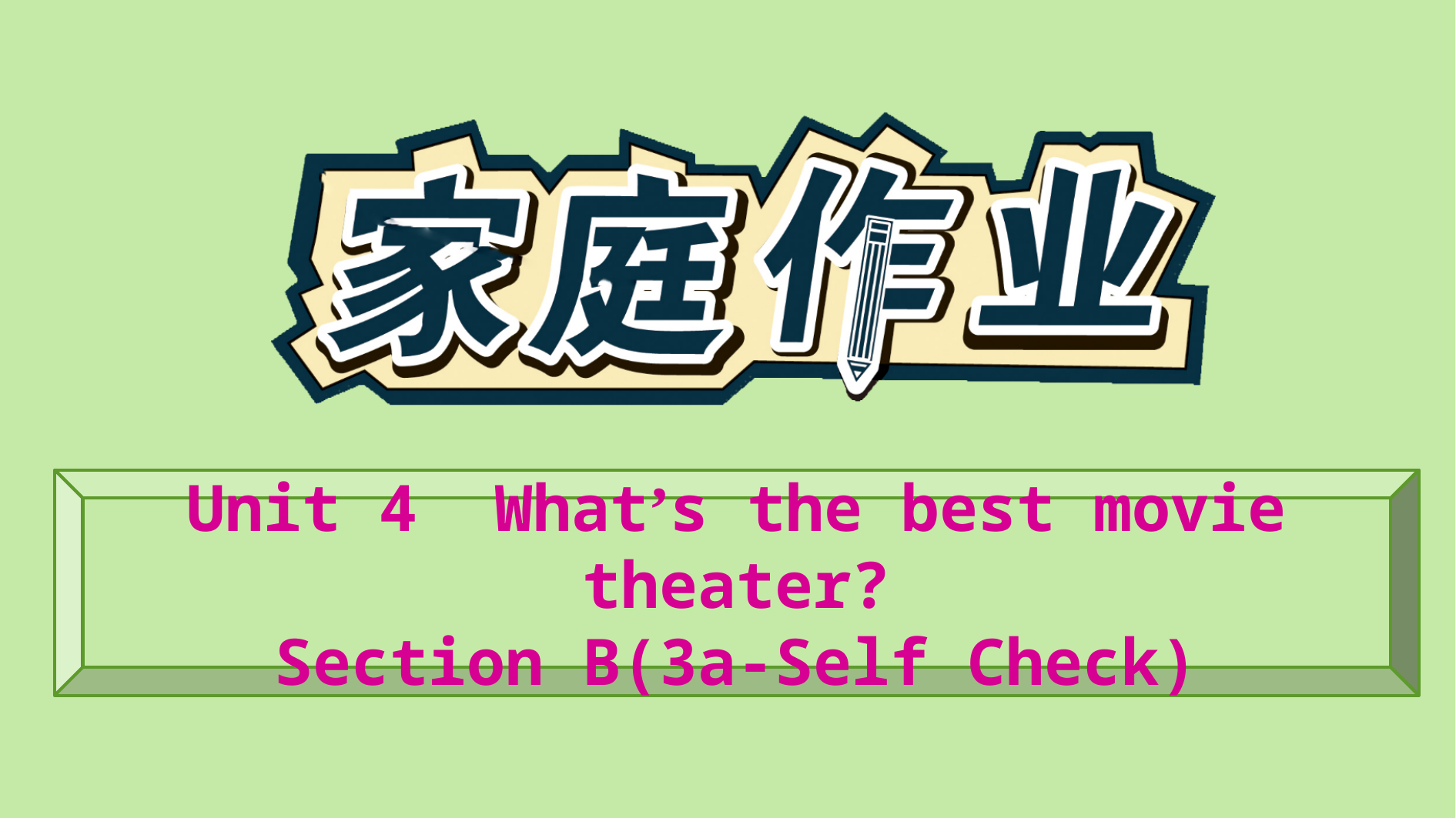

Unit 4  What’s the best movie theater?
Section B(3a-Self Check)